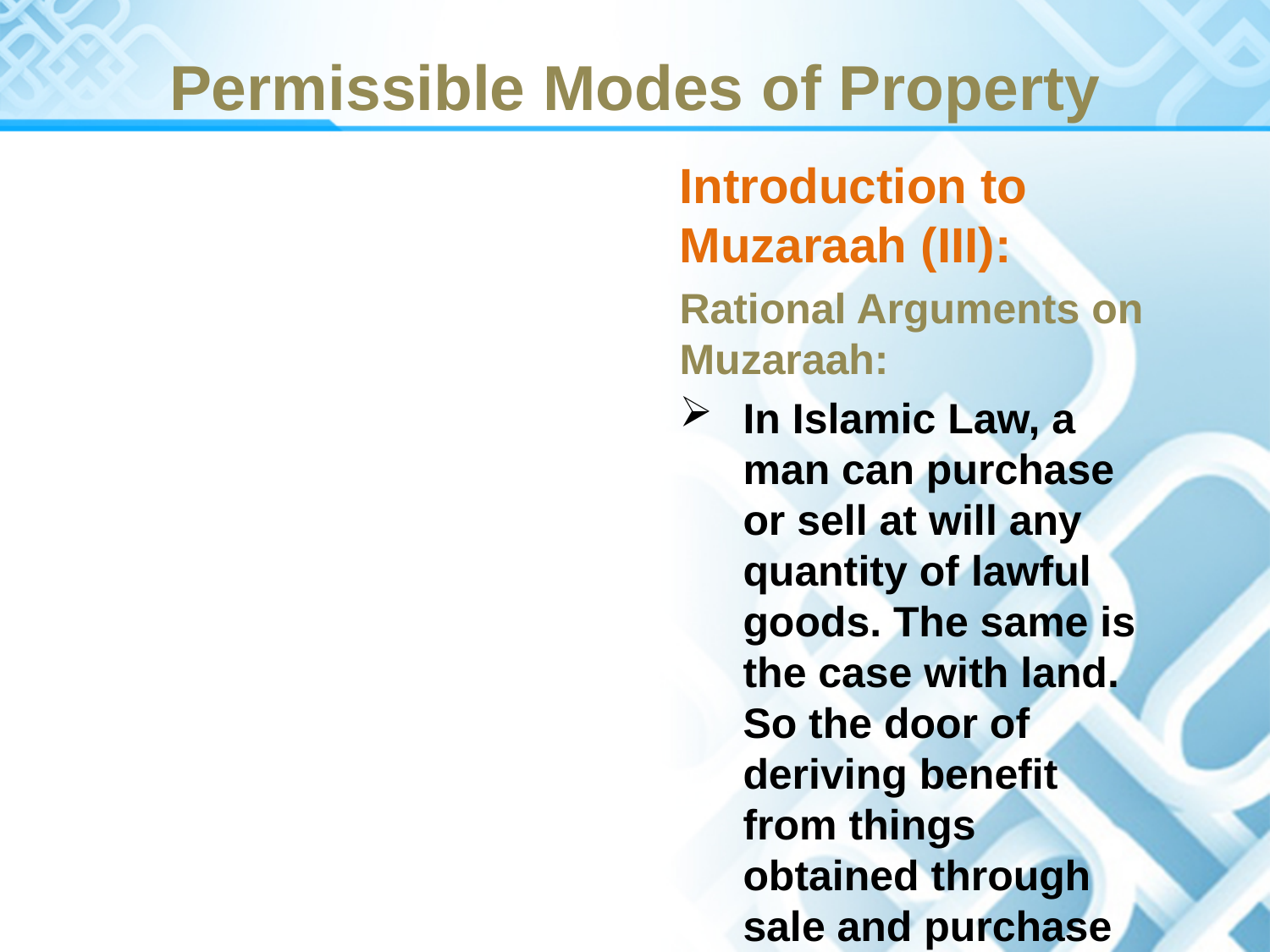

Permissible Modes of Property
Introduction to Muzaraah (III):
Rational Arguments on Muzaraah:
In Islamic Law, a man can purchase or sell at will any quantity of lawful goods. The same is the case with land. So the door of deriving benefit from things obtained through sale and purchase should not be closed by banning Muzaraah.